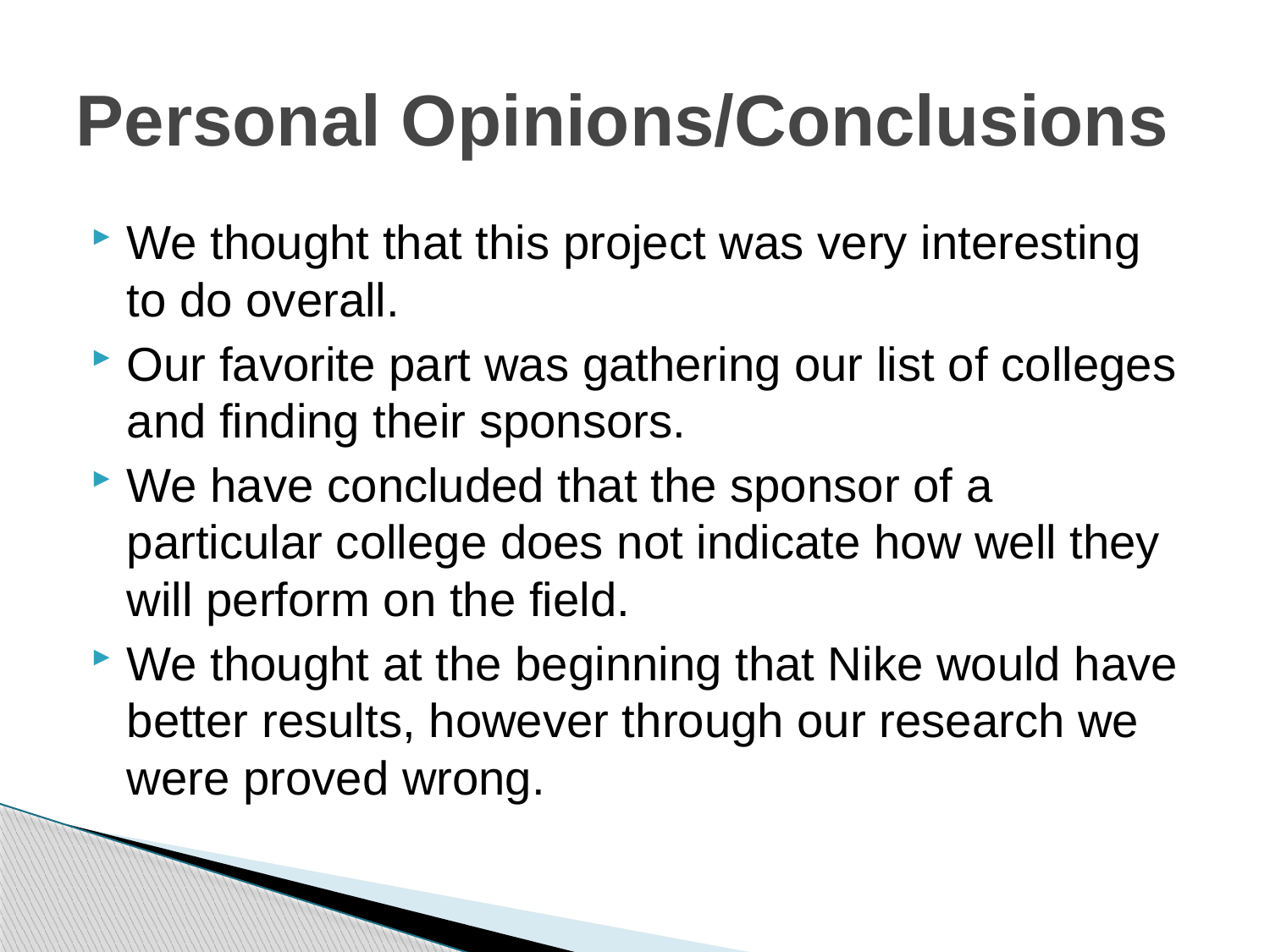

# Personal Opinions/Conclusions
We thought that this project was very interesting to do overall.
Our favorite part was gathering our list of colleges and finding their sponsors.
We have concluded that the sponsor of a particular college does not indicate how well they will perform on the field.
We thought at the beginning that Nike would have better results, however through our research we were proved wrong.